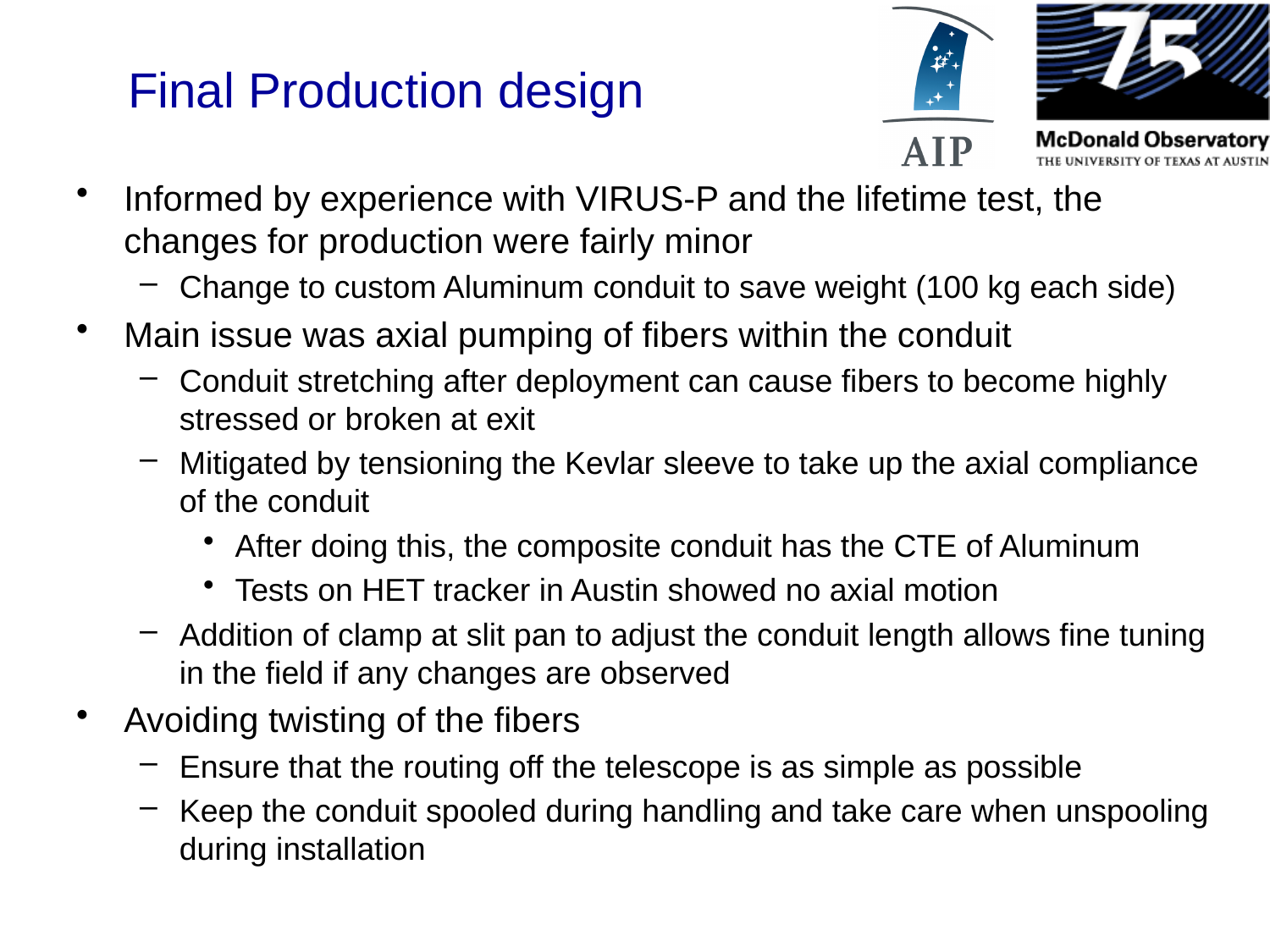

# Final Production design
Informed by experience with VIRUS-P and the lifetime test, the changes for production were fairly minor
Change to custom Aluminum conduit to save weight (100 kg each side)
Main issue was axial pumping of fibers within the conduit
Conduit stretching after deployment can cause fibers to become highly stressed or broken at exit
Mitigated by tensioning the Kevlar sleeve to take up the axial compliance of the conduit
After doing this, the composite conduit has the CTE of Aluminum
Tests on HET tracker in Austin showed no axial motion
Addition of clamp at slit pan to adjust the conduit length allows fine tuning in the field if any changes are observed
Avoiding twisting of the fibers
Ensure that the routing off the telescope is as simple as possible
Keep the conduit spooled during handling and take care when unspooling during installation